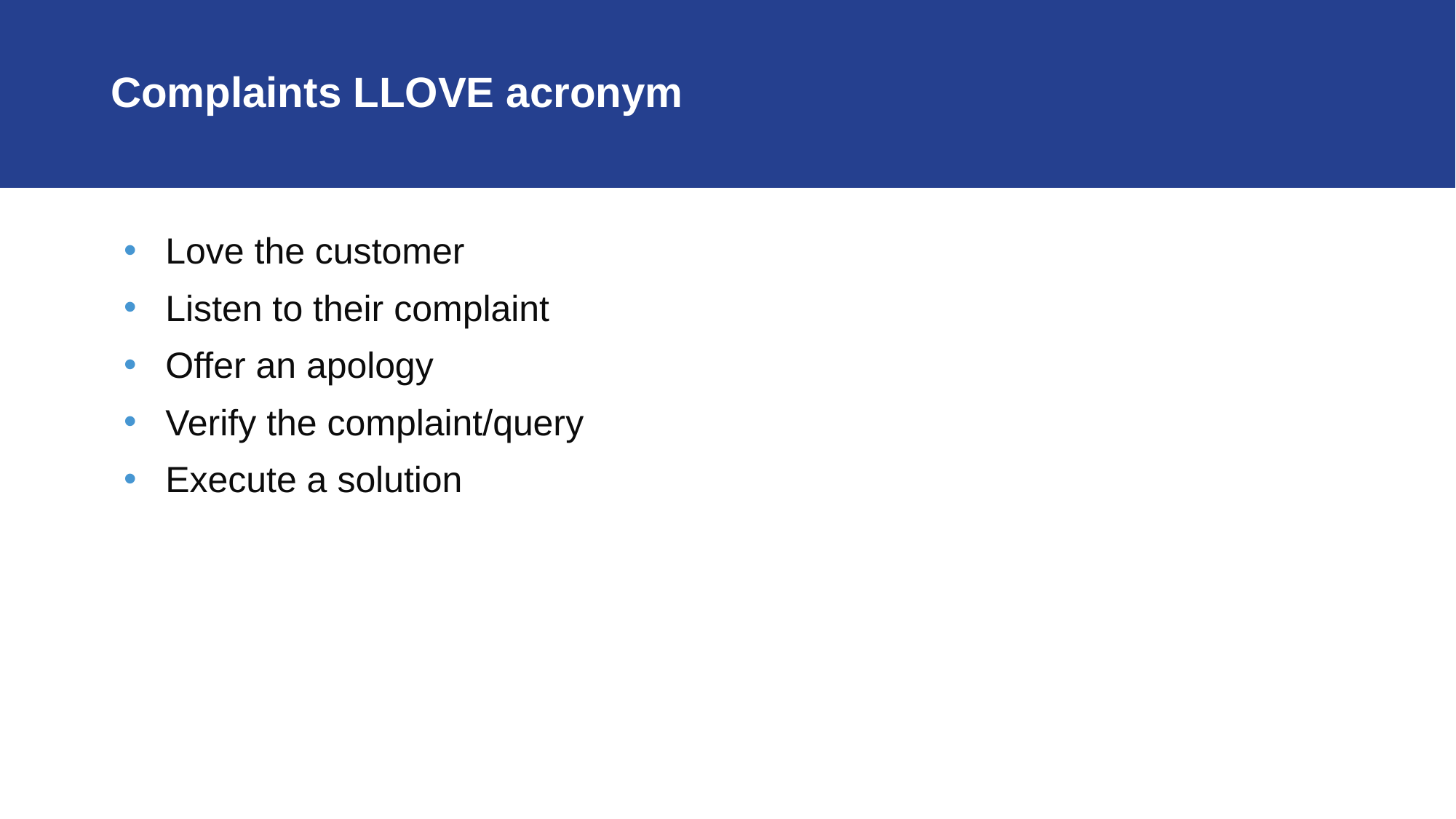

# Complaints LLOVE acronym
Love the customer
Listen to their complaint
Offer an apology
Verify the complaint/query
Execute a solution